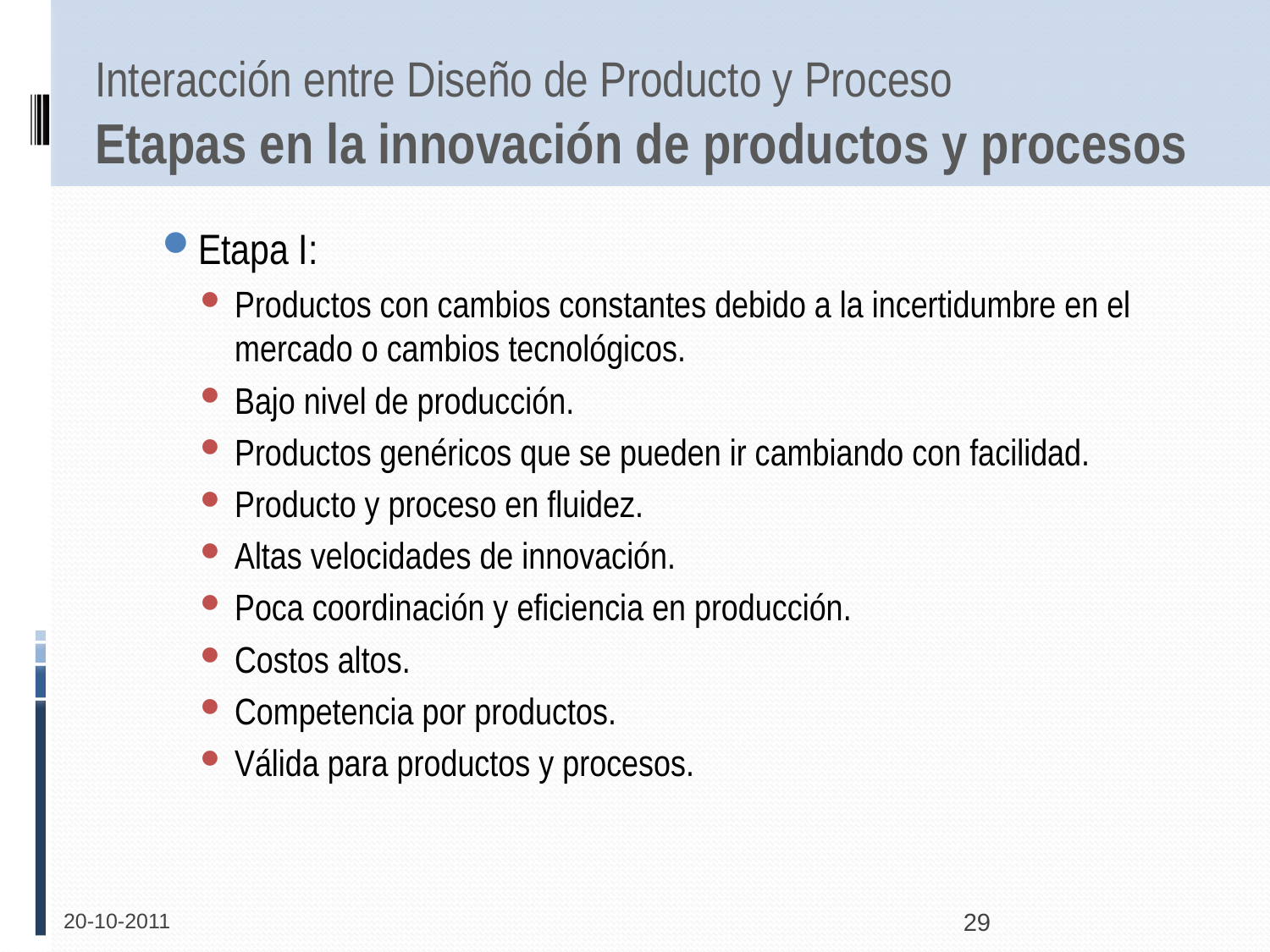

# Interacción entre Diseño de Producto y Proceso Etapas en la innovación de productos y procesos
Etapa I:
Productos con cambios constantes debido a la incertidumbre en el mercado o cambios tecnológicos.
Bajo nivel de producción.
Productos genéricos que se pueden ir cambiando con facilidad.
Producto y proceso en fluidez.
Altas velocidades de innovación.
Poca coordinación y eficiencia en producción.
Costos altos.
Competencia por productos.
Válida para productos y procesos.

20-10-2011
29